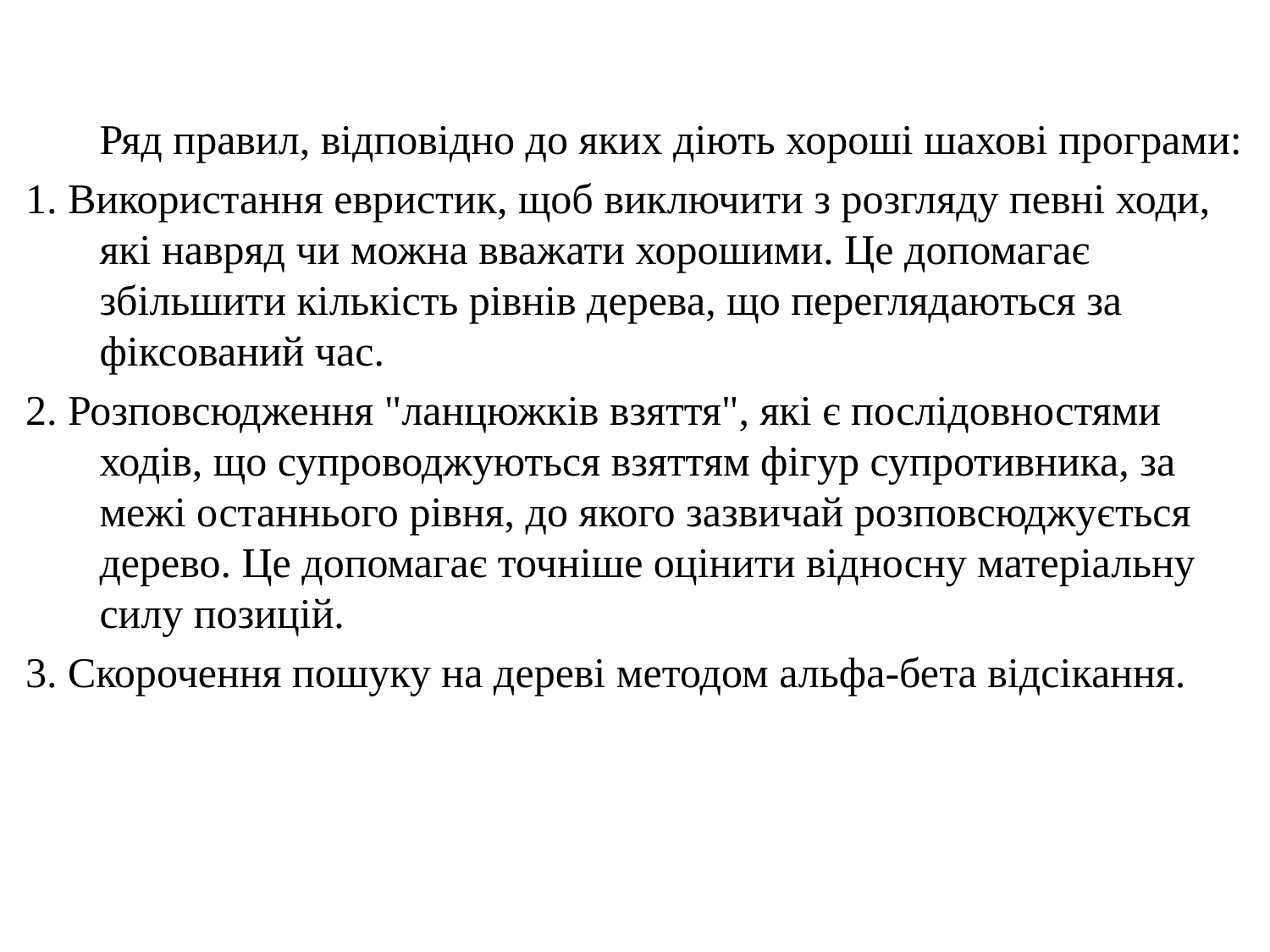

Ряд правил, відповідно до яких діють хороші шахові програми:
1. Використання евристик, щоб виключити з розгляду певні ходи, які навряд чи можна вважати хорошими. Це допомагає збільшити кількість рівнів дерева, що переглядаються за фіксований час.
2. Розповсюдження "ланцюжків взяття", які є послідовностями ходів, що супроводжуються взяттям фігур супротивника, за межі останнього рівня, до якого зазвичай розповсюджується дерево. Це допомагає точніше оцінити відносну матеріальну силу позицій.
3. Скорочення пошуку на дереві методом альфа-бета відсікання.